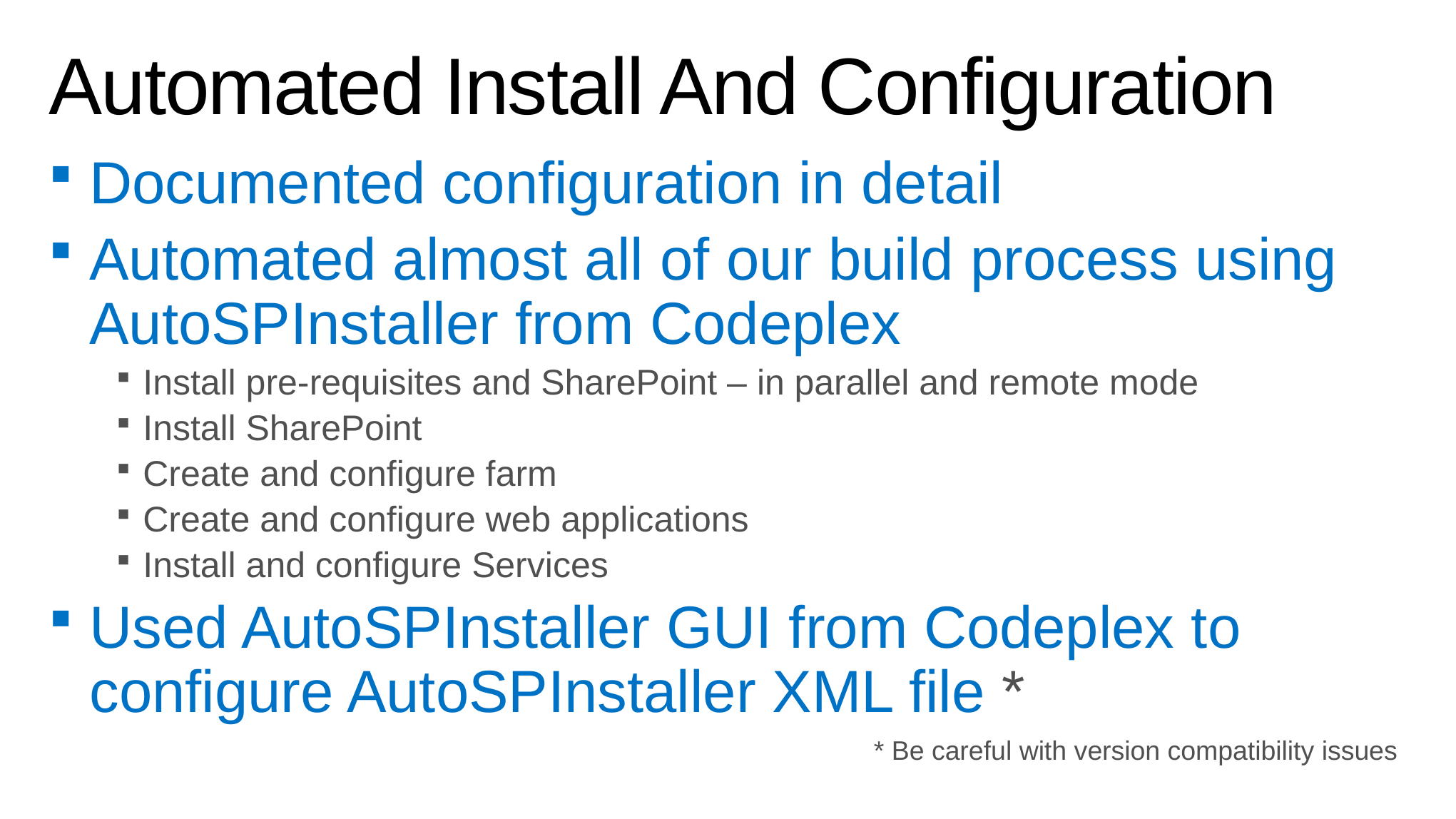

# Automated Install And Configuration
Documented configuration in detail
Automated almost all of our build process using AutoSPInstaller from Codeplex
Install pre-requisites and SharePoint – in parallel and remote mode
Install SharePoint
Create and configure farm
Create and configure web applications
Install and configure Services
Used AutoSPInstaller GUI from Codeplex to configure AutoSPInstaller XML file *
* Be careful with version compatibility issues